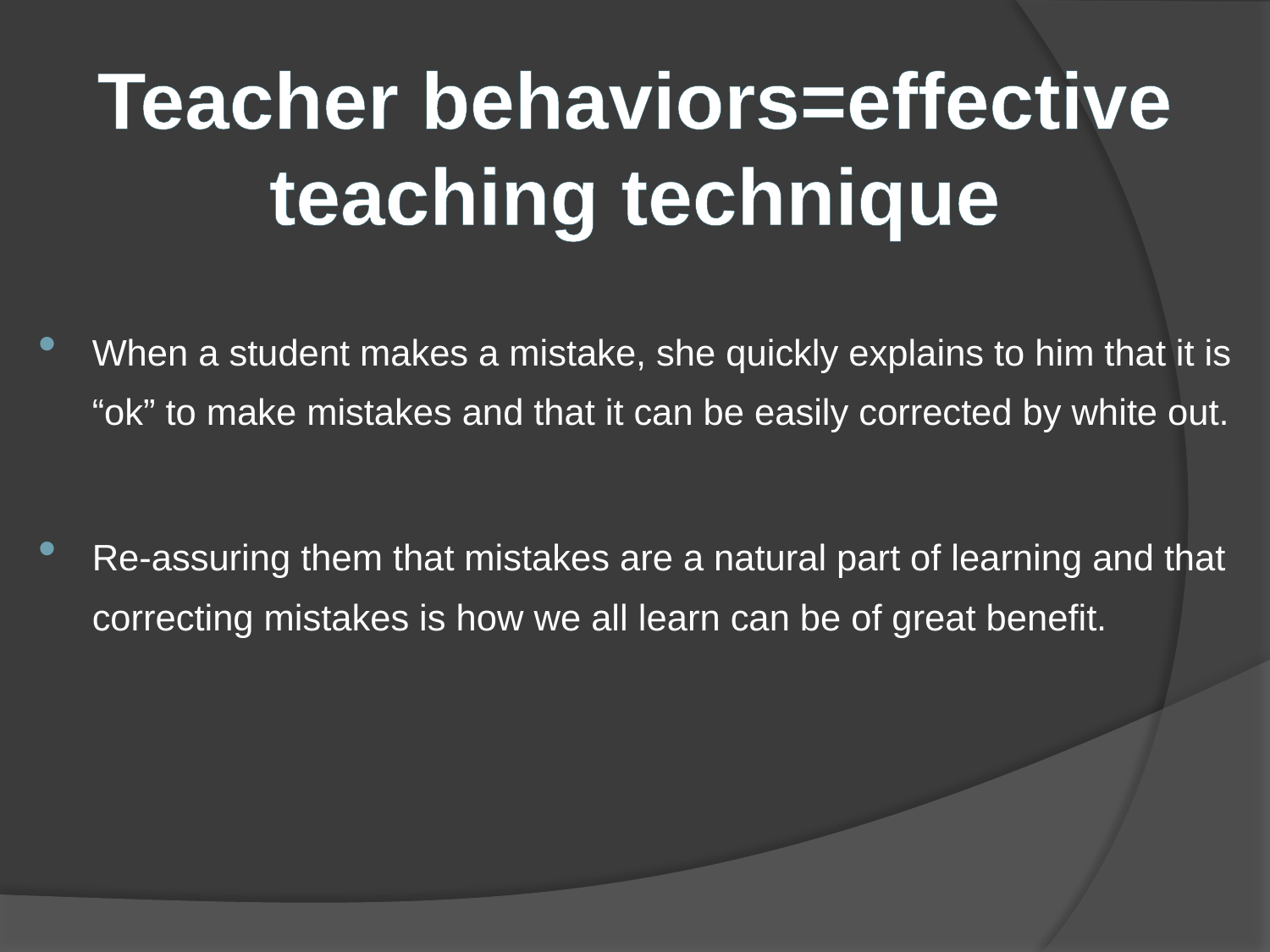

# Teacher behaviors=effective teaching technique
When a student makes a mistake, she quickly explains to him that it is “ok” to make mistakes and that it can be easily corrected by white out.

Re-assuring them that mistakes are a natural part of learning and that correcting mistakes is how we all learn can be of great benefit.